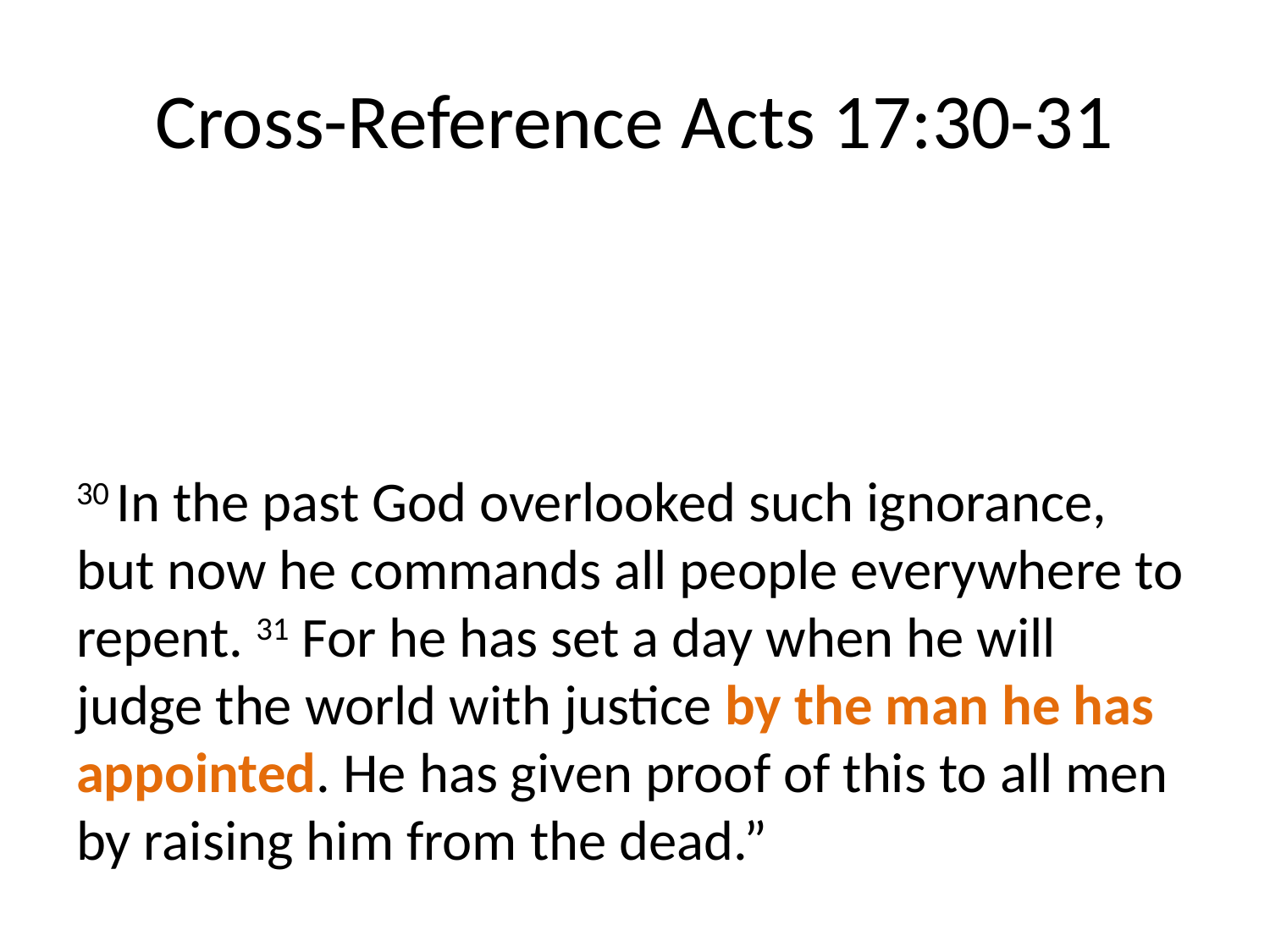

# Cross-Reference Acts 17:30-31

30 In the past God overlooked such ignorance, but now he commands all people everywhere to repent. 31 For he has set a day when he will judge the world with justice by the man he has appointed. He has given proof of this to all men by raising him from the dead.”